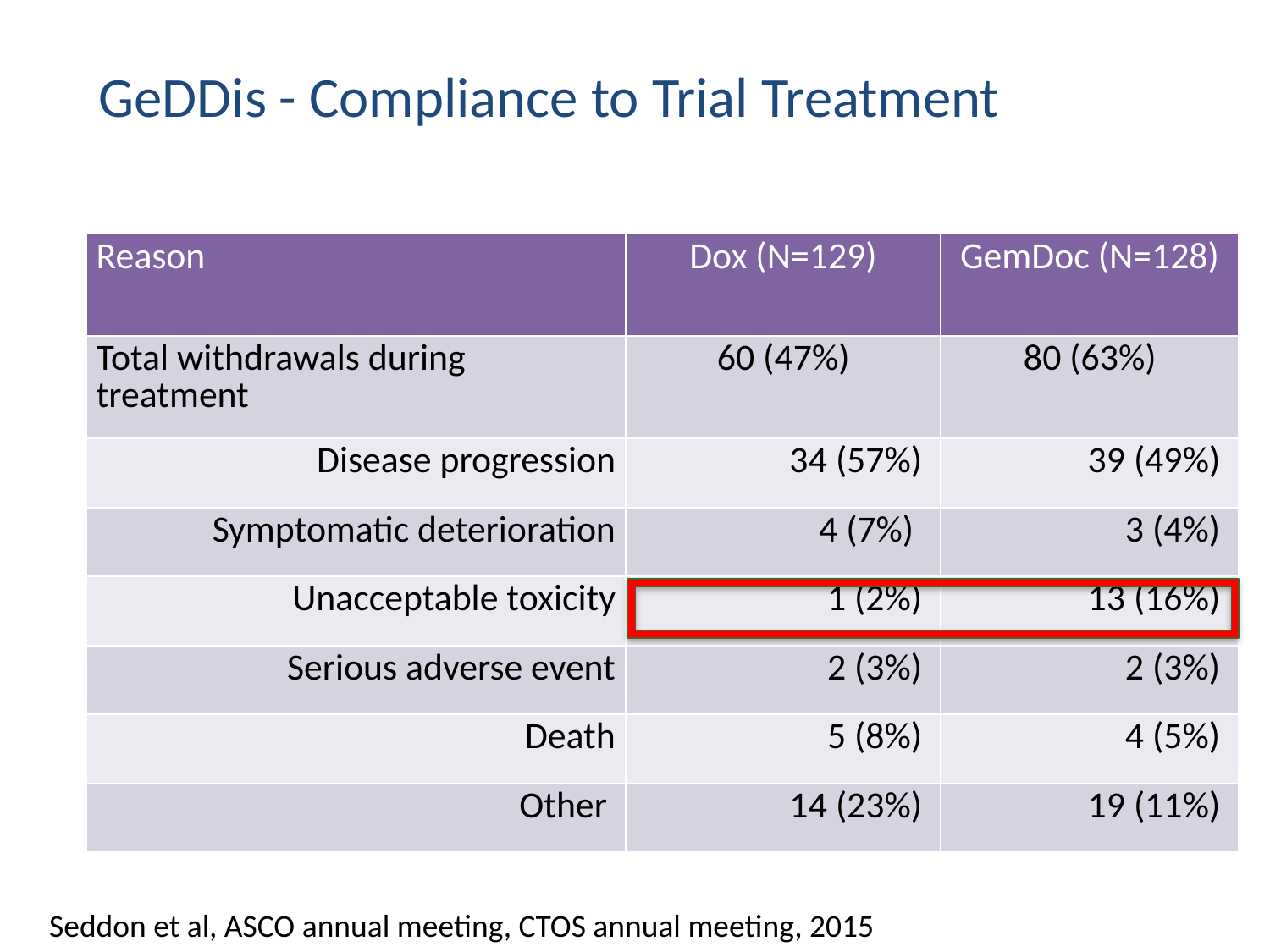

# GeDDis - Compliance to Trial Treatment
| Reason | Dox (N=129) | GemDoc (N=128) |
| --- | --- | --- |
| Total withdrawals during treatment | 60 (47%) | 80 (63%) |
| Disease progression | 34 (57%) | 39 (49%) |
| Symptomatic deterioration | 4 (7%) | 3 (4%) |
| Unacceptable toxicity | 1 (2%) | 13 (16%) |
| Serious adverse event | 2 (3%) | 2 (3%) |
| Death | 5 (8%) | 4 (5%) |
| Other | 14 (23%) | 19 (11%) |

Seddon et al, ASCO annual meeting, CTOS annual meeting, 2015